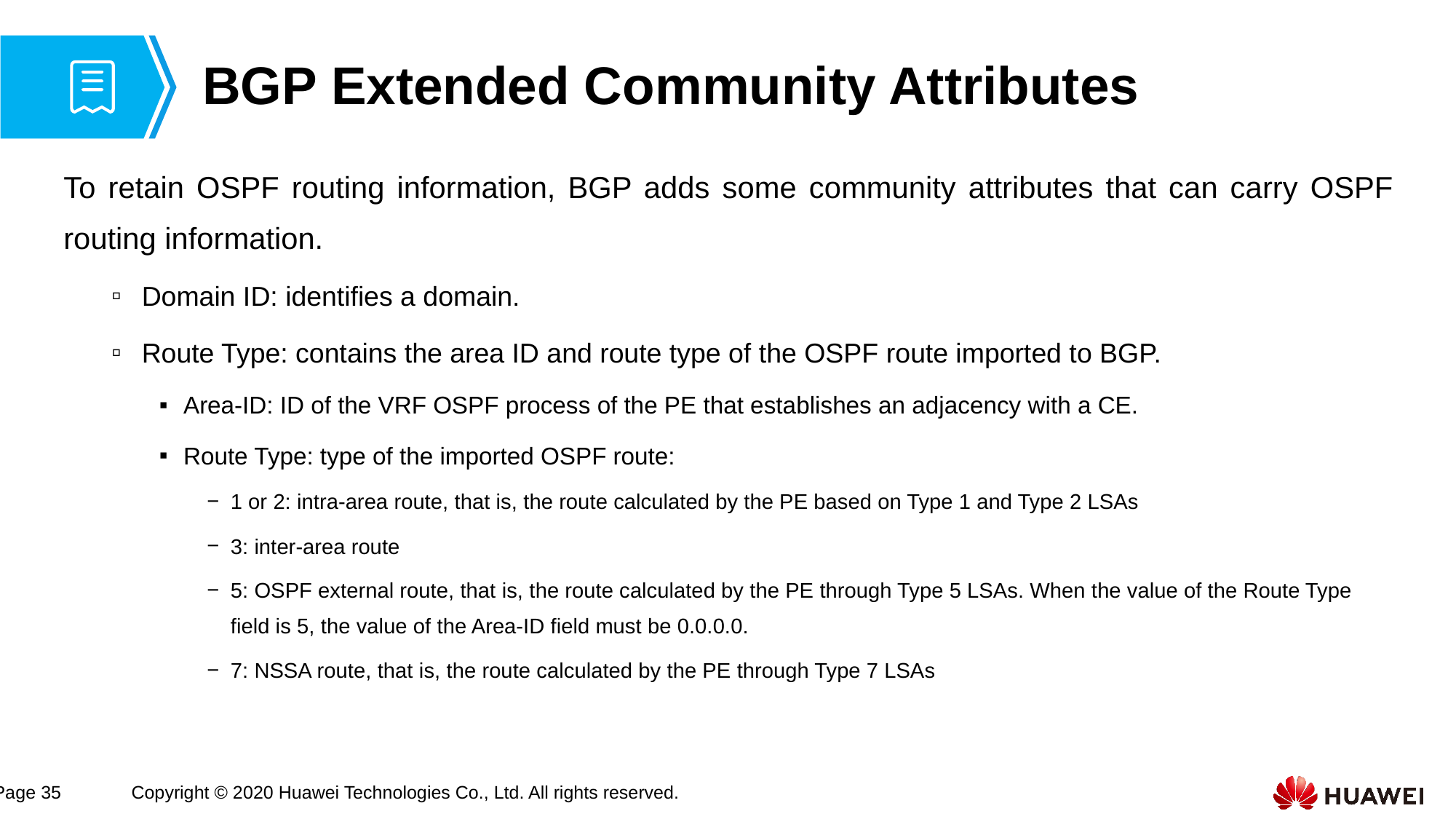

# BGP Extended Community Attributes
To retain OSPF routing information, BGP adds some community attributes that can carry OSPF routing information.
Domain ID: identifies a domain.
Route Type: contains the area ID and route type of the OSPF route imported to BGP.
Area-ID: ID of the VRF OSPF process of the PE that establishes an adjacency with a CE.
Route Type: type of the imported OSPF route:
1 or 2: intra-area route, that is, the route calculated by the PE based on Type 1 and Type 2 LSAs
3: inter-area route
5: OSPF external route, that is, the route calculated by the PE through Type 5 LSAs. When the value of the Route Type field is 5, the value of the Area-ID field must be 0.0.0.0.
7: NSSA route, that is, the route calculated by the PE through Type 7 LSAs